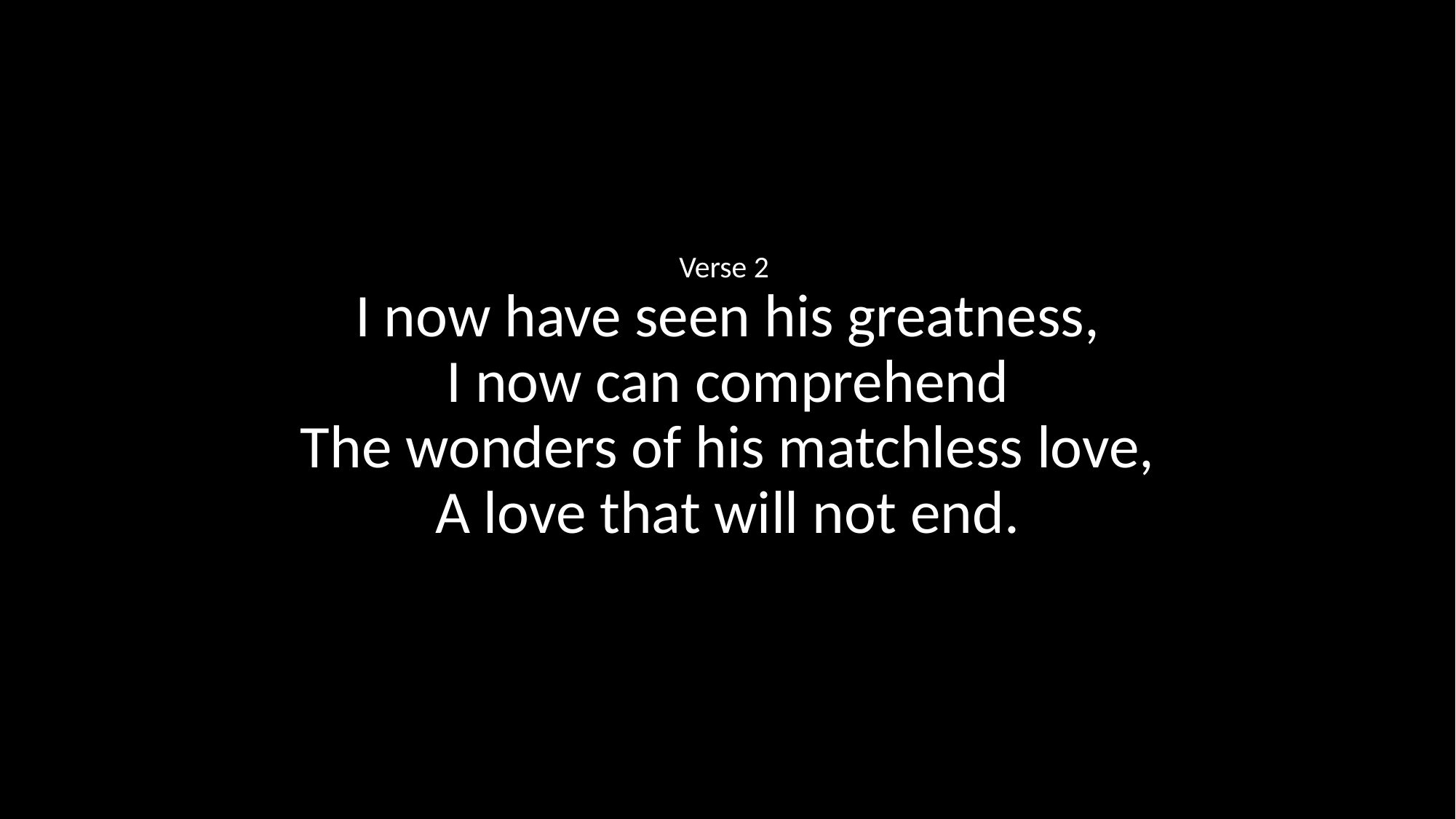

Verse 2
I now have seen his greatness,
I now can comprehend
The wonders of his matchless love,
A love that will not end.